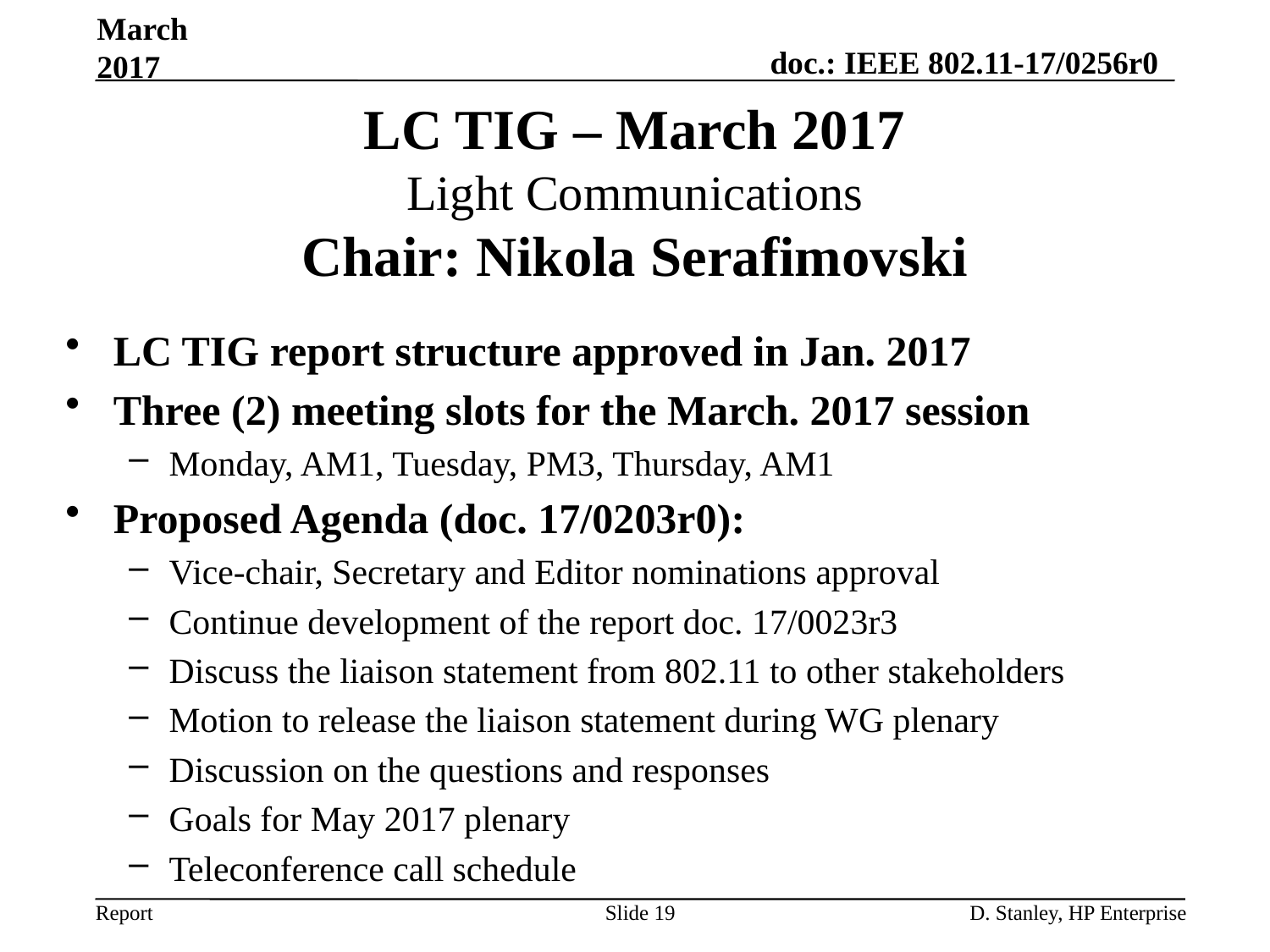

March 2017
# LC TIG – March 2017 Light Communications Chair: Nikola Serafimovski
LC TIG report structure approved in Jan. 2017
Three (2) meeting slots for the March. 2017 session
Monday, AM1, Tuesday, PM3, Thursday, AM1
Proposed Agenda (doc. 17/0203r0):
Vice-chair, Secretary and Editor nominations approval
Continue development of the report doc. 17/0023r3
Discuss the liaison statement from 802.11 to other stakeholders
Motion to release the liaison statement during WG plenary
Discussion on the questions and responses
Goals for May 2017 plenary
Teleconference call schedule

Slide 19
D. Stanley, HP Enterprise